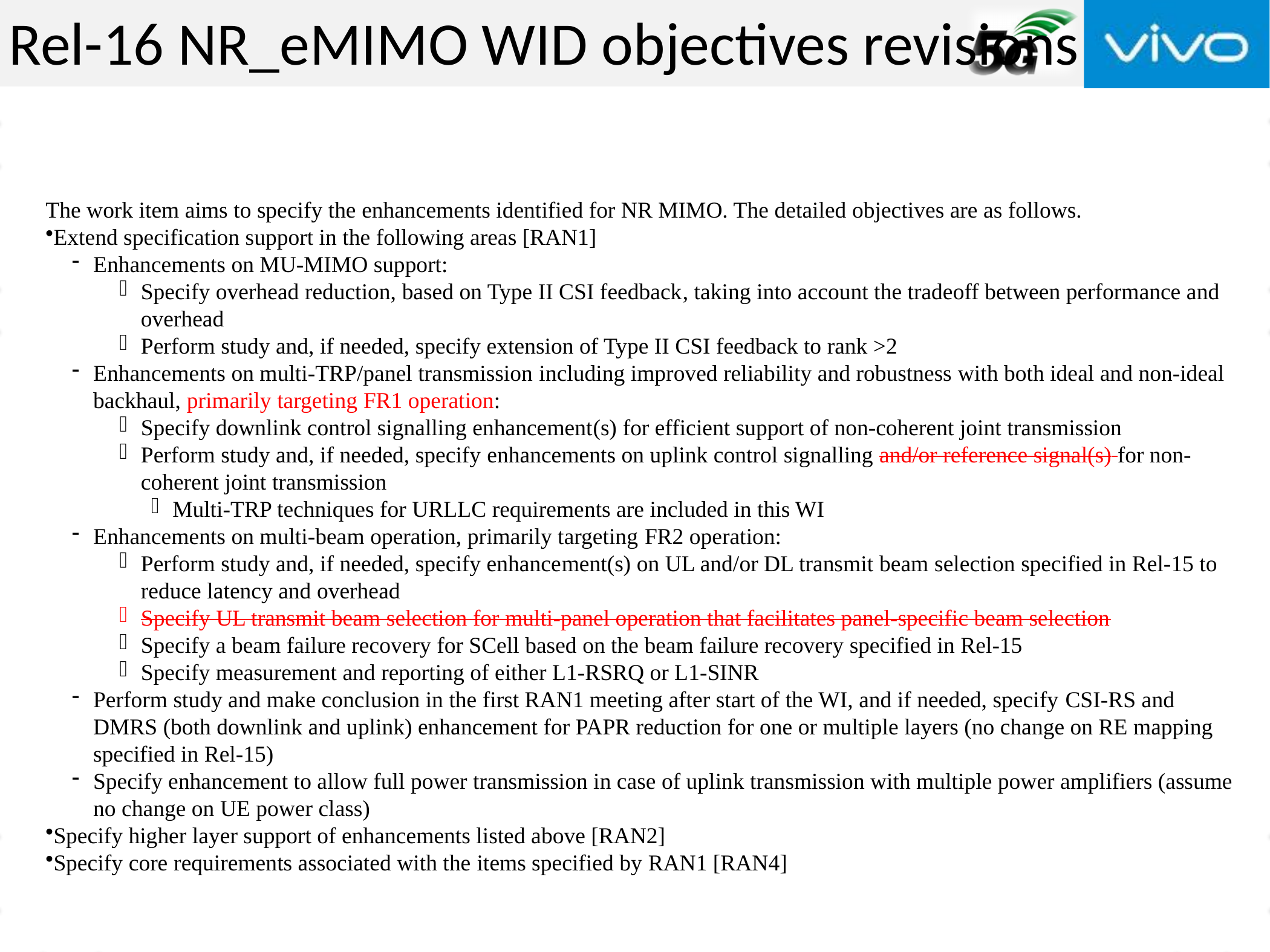

# Rel-16 NR_eMIMO WID objectives revisions
The work item aims to specify the enhancements identified for NR MIMO. The detailed objectives are as follows.
Extend specification support in the following areas [RAN1]
Enhancements on MU-MIMO support:
Specify overhead reduction, based on Type II CSI feedback, taking into account the tradeoff between performance and overhead
Perform study and, if needed, specify extension of Type II CSI feedback to rank >2
Enhancements on multi-TRP/panel transmission including improved reliability and robustness with both ideal and non-ideal backhaul, primarily targeting FR1 operation:
Specify downlink control signalling enhancement(s) for efficient support of non-coherent joint transmission
Perform study and, if needed, specify enhancements on uplink control signalling and/or reference signal(s) for non-coherent joint transmission
Multi-TRP techniques for URLLC requirements are included in this WI
Enhancements on multi-beam operation, primarily targeting FR2 operation:
Perform study and, if needed, specify enhancement(s) on UL and/or DL transmit beam selection specified in Rel-15 to reduce latency and overhead
Specify UL transmit beam selection for multi-panel operation that facilitates panel-specific beam selection
Specify a beam failure recovery for SCell based on the beam failure recovery specified in Rel-15
Specify measurement and reporting of either L1-RSRQ or L1-SINR
Perform study and make conclusion in the first RAN1 meeting after start of the WI, and if needed, specify CSI-RS and DMRS (both downlink and uplink) enhancement for PAPR reduction for one or multiple layers (no change on RE mapping specified in Rel-15)
Specify enhancement to allow full power transmission in case of uplink transmission with multiple power amplifiers (assume no change on UE power class)
Specify higher layer support of enhancements listed above [RAN2]
Specify core requirements associated with the items specified by RAN1 [RAN4]